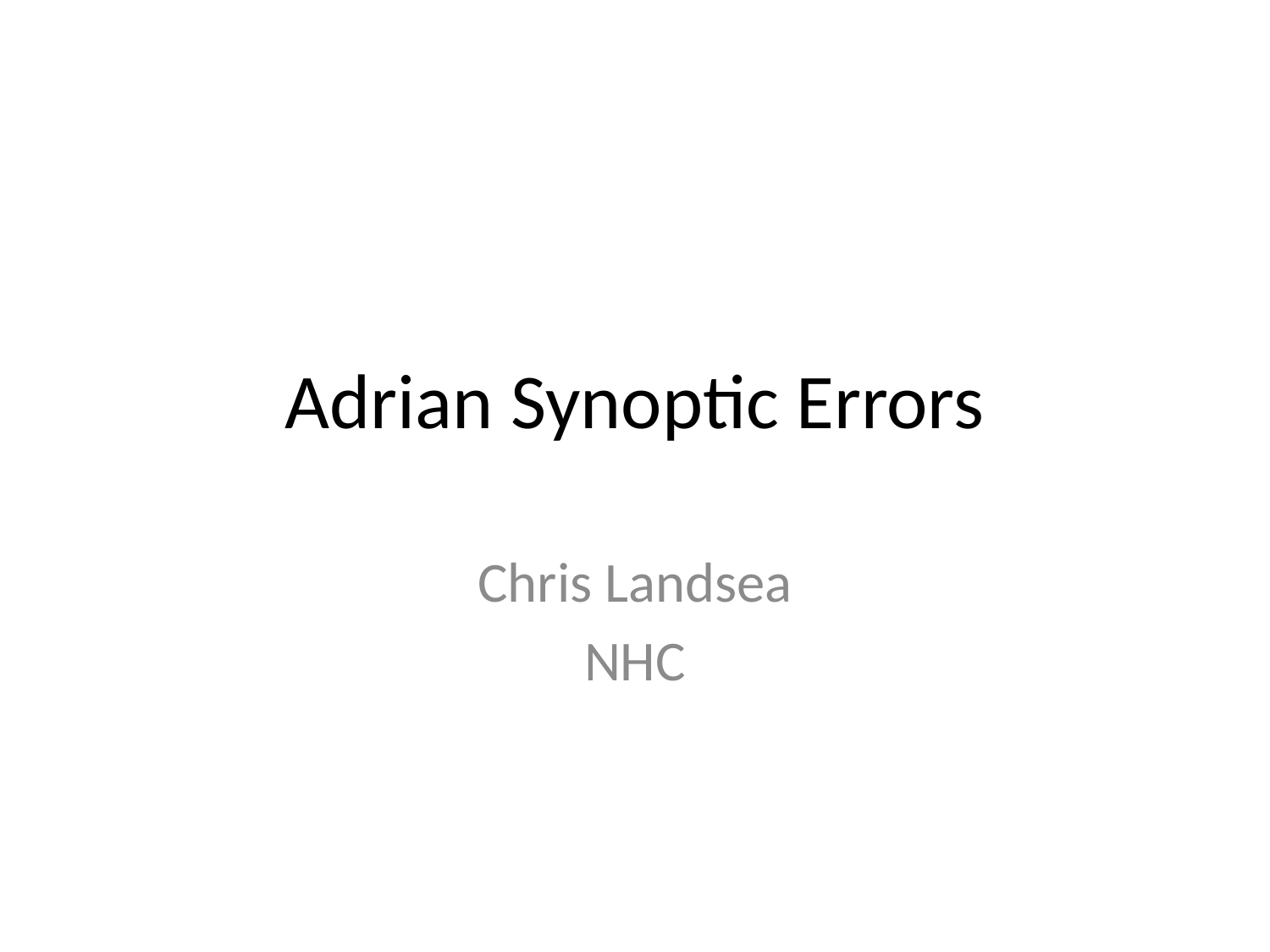

# Adrian Synoptic Errors
Chris Landsea
NHC